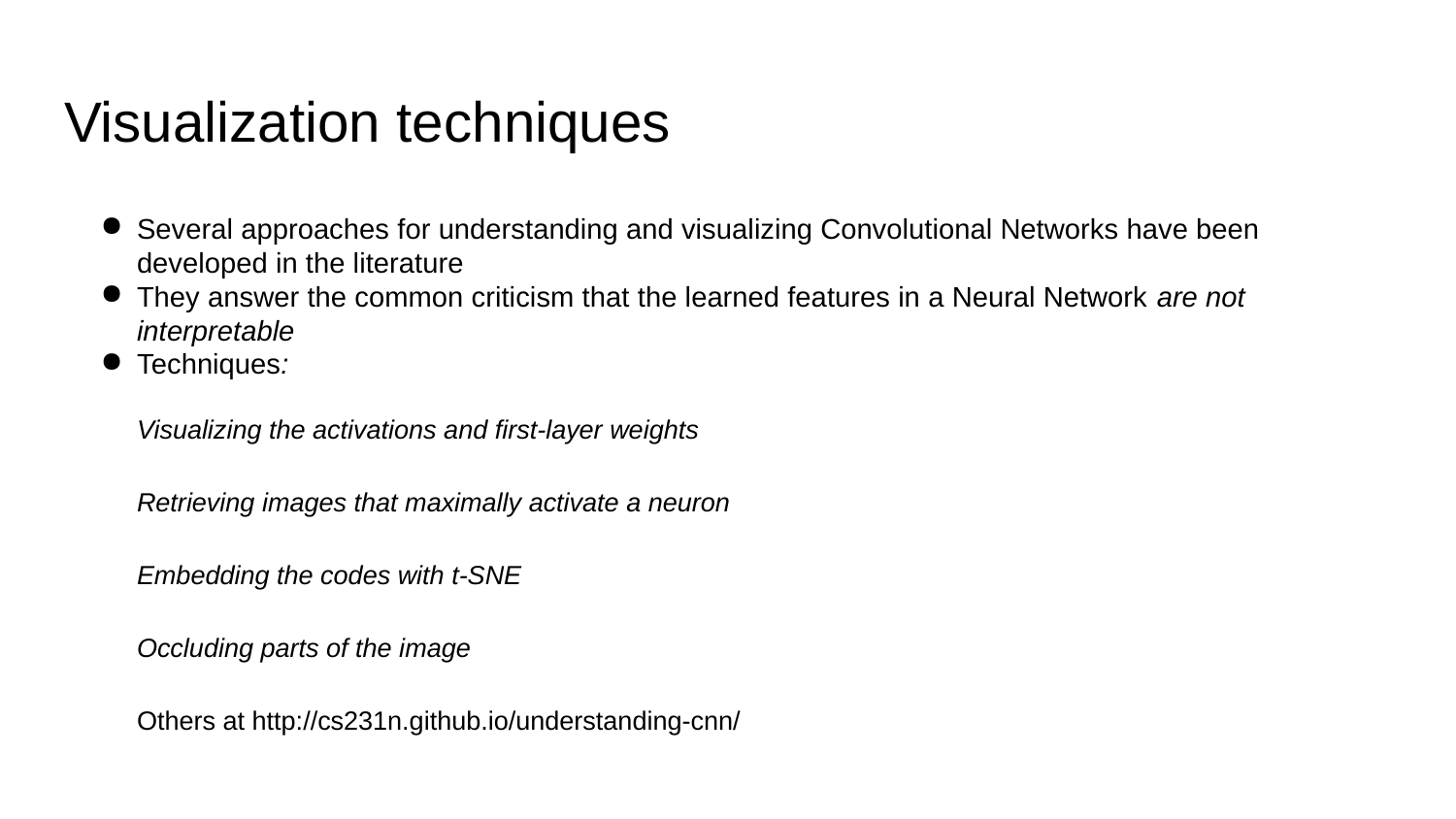

# Visualization techniques

Several approaches for understanding and visualizing Convolutional Networks have been developed in the literature
They answer the common criticism that the learned features in a Neural Network are not interpretable
Techniques:
Visualizing the activations and first-layer weights
Retrieving images that maximally activate a neuron
Embedding the codes with t-SNE
Occluding parts of the image
Others at http://cs231n.github.io/understanding-cnn/